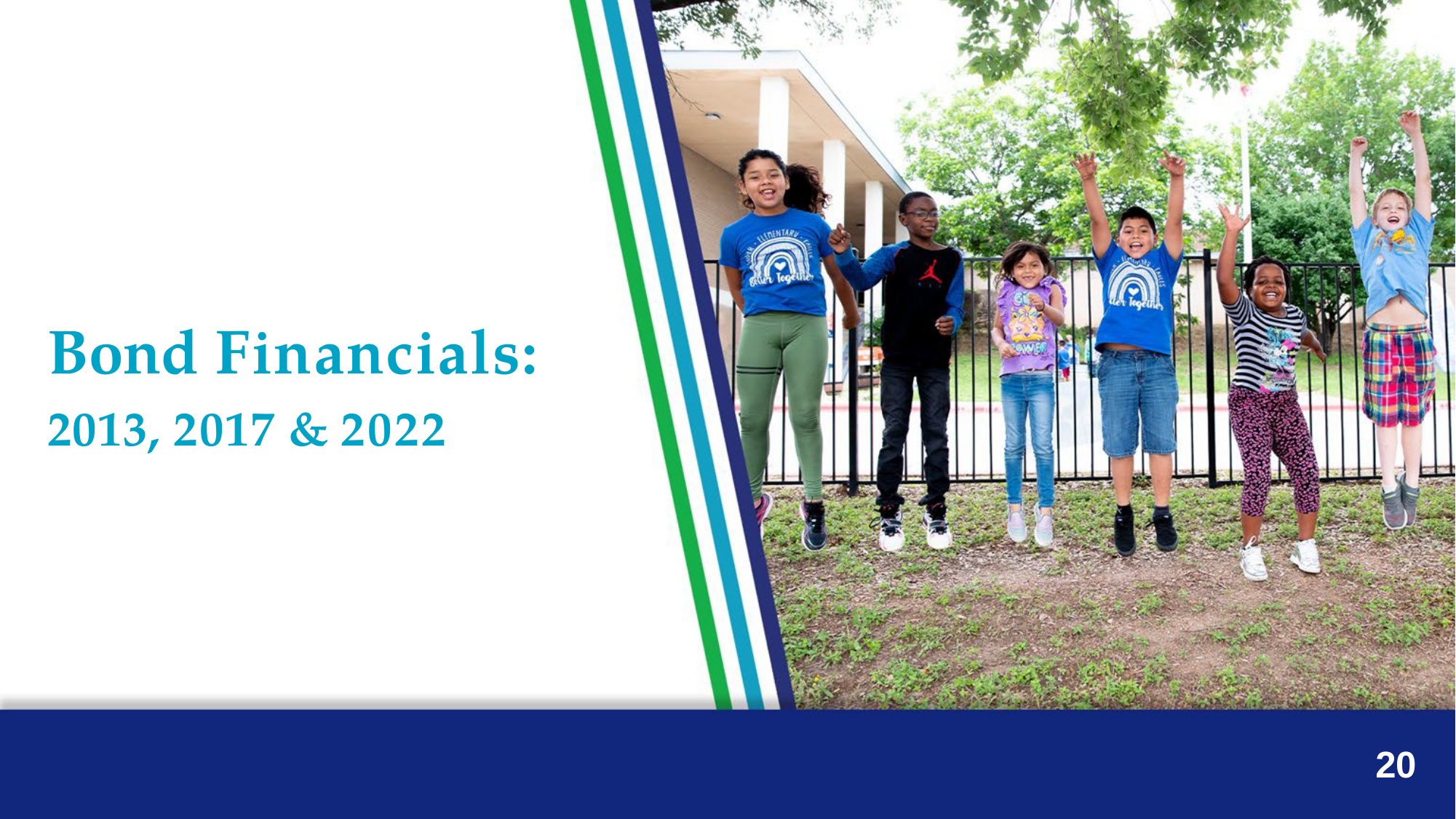

# Bond Financials:
2013, 2017 & 2022
20